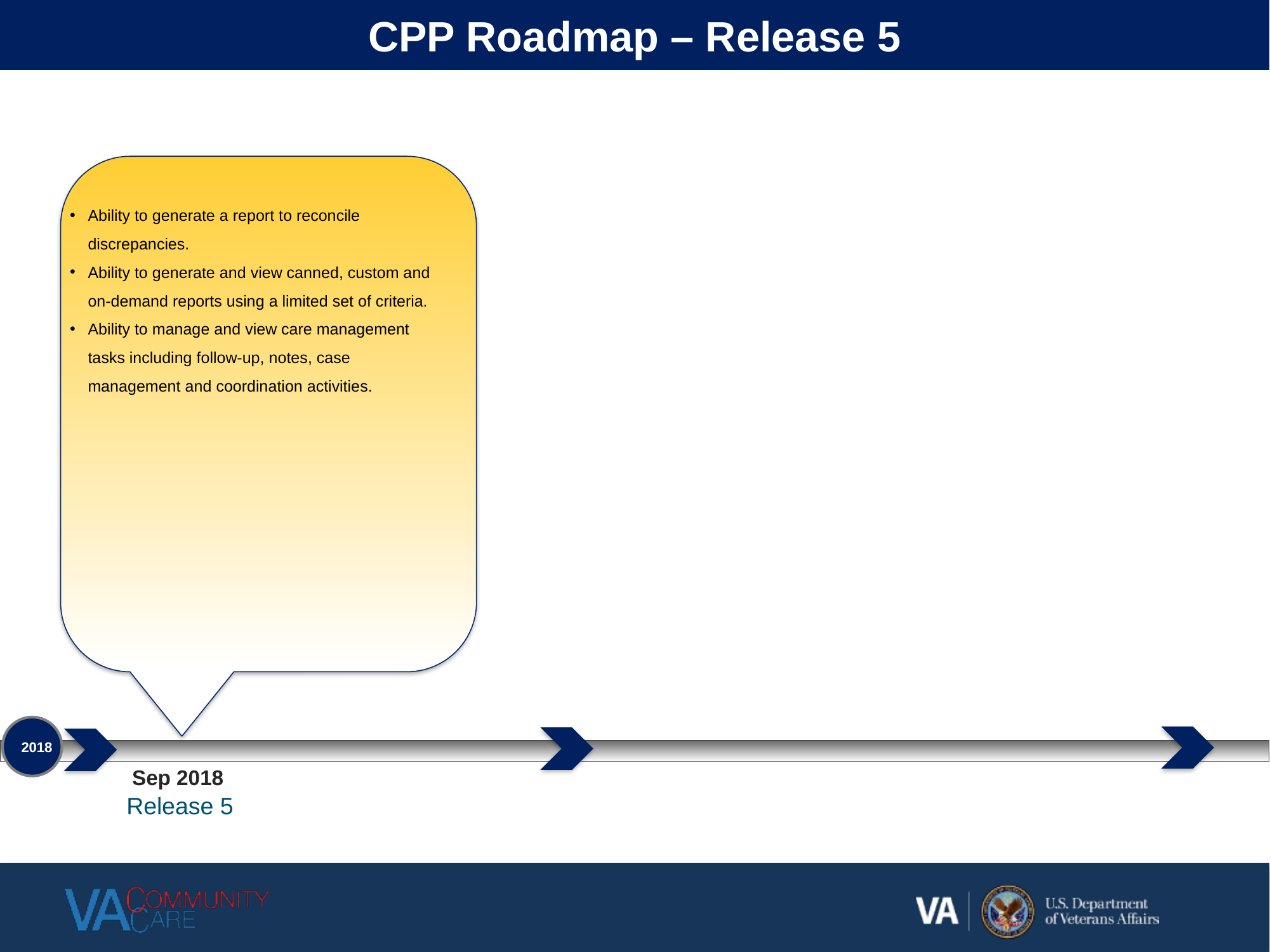

CPP Roadmap – Release 5

Ability to generate a report to reconcile discrepancies.
Ability to generate and view canned, custom and on-demand reports using a limited set of criteria.
Ability to manage and view care management tasks including follow-up, notes, case management and coordination activities.

2018

Sep 2018
Release 5